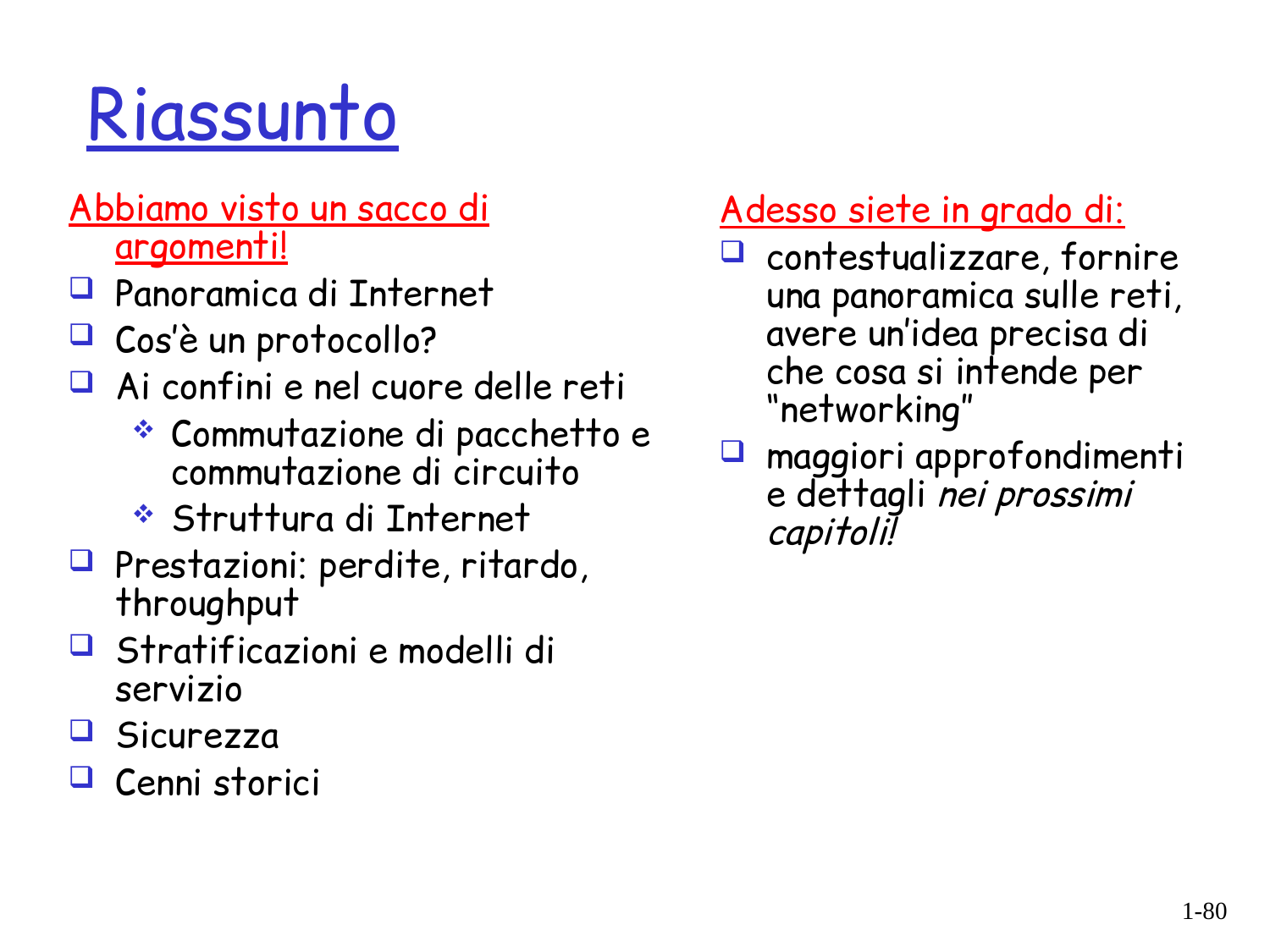

# Riassunto
Abbiamo visto un sacco di argomenti!
Panoramica di Internet
Cos’è un protocollo?
Ai confini e nel cuore delle reti
Commutazione di pacchetto e commutazione di circuito
Struttura di Internet
Prestazioni: perdite, ritardo, throughput
Stratificazioni e modelli di servizio
Sicurezza
Cenni storici
Adesso siete in grado di:
contestualizzare, fornire una panoramica sulle reti, avere un’idea precisa di che cosa si intende per “networking”
maggiori approfondimenti e dettagli nei prossimi capitoli!
1-80